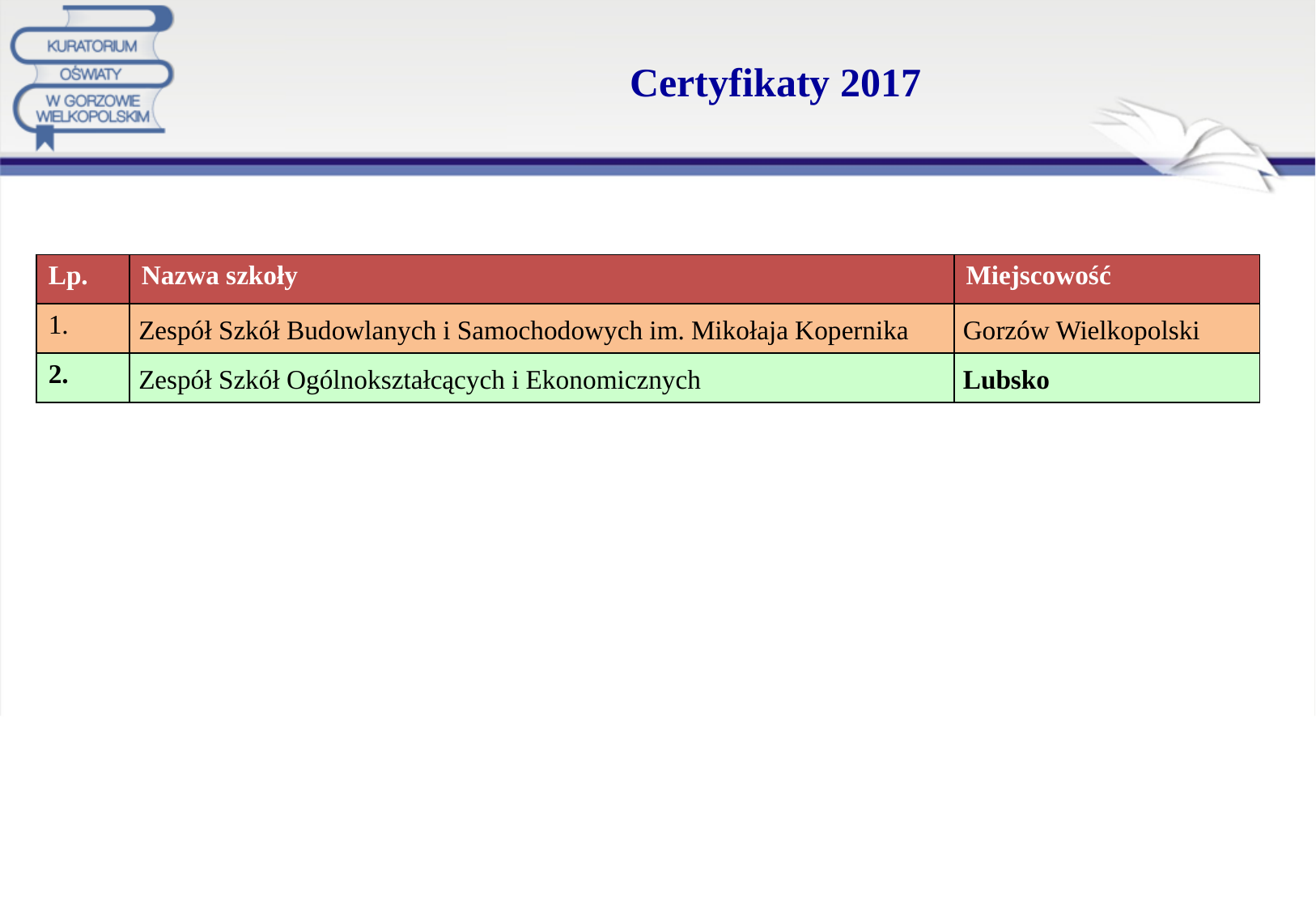

# Certyfikaty 2017

| Lp. | Nazwa szkoły | Miejscowość |
| --- | --- | --- |
| 1. | Zespół Szkół Budowlanych i Samochodowych im. Mikołaja Kopernika | Gorzów Wielkopolski |
| 2. | Zespół Szkół Ogólnokształcących i Ekonomicznych | Lubsko |